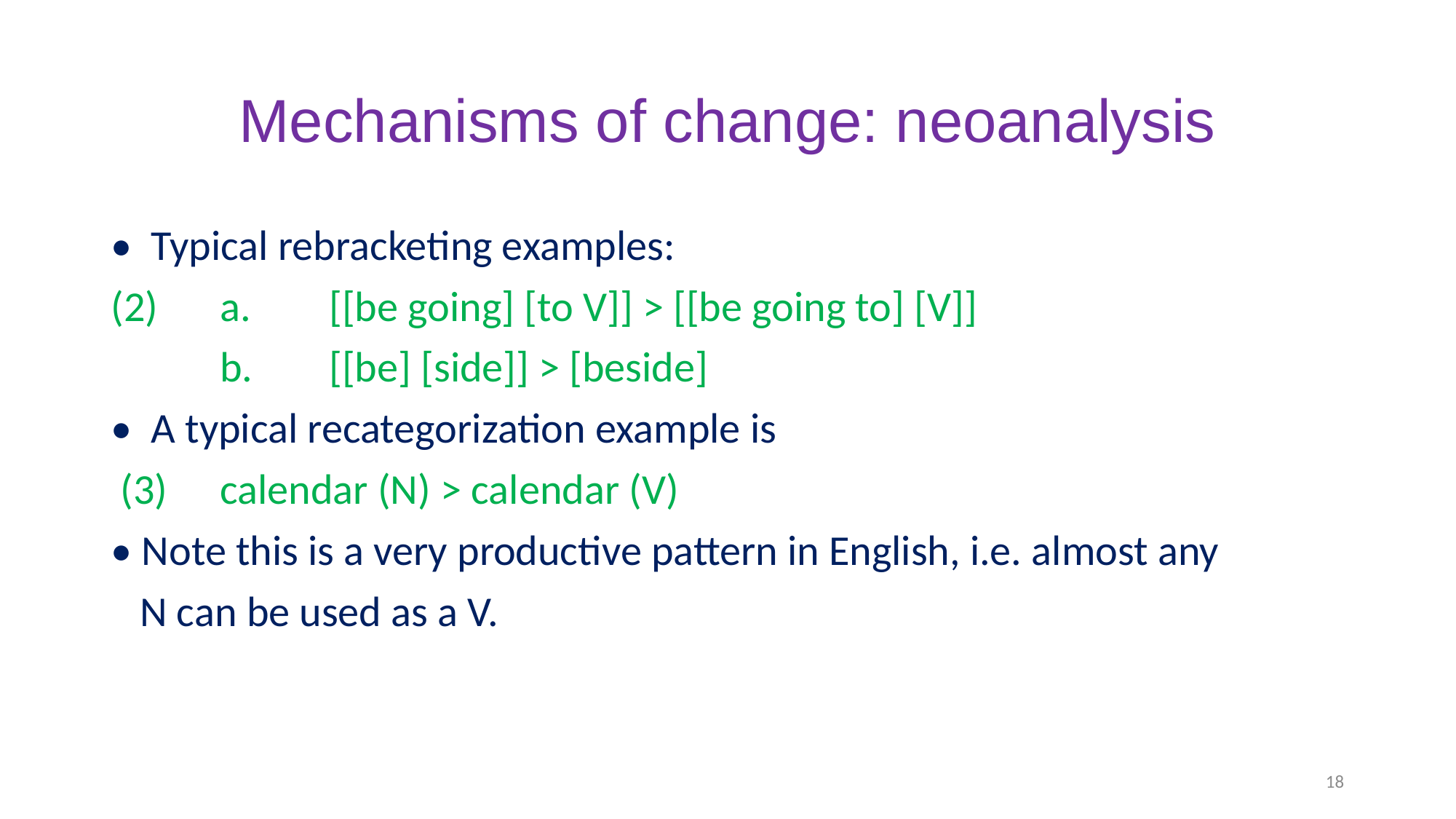

# Mechanisms of change: neoanalysis
•  Typical rebracketing examples:
(2)	a.	[[be going] [to V]] > [[be going to] [V]]
	b.	[[be] [side]] > [beside]
•  A typical recategorization example is
 (3)	calendar (N) > calendar (V)
• Note this is a very productive pattern in English, i.e. almost any
   N can be used as a V.

18